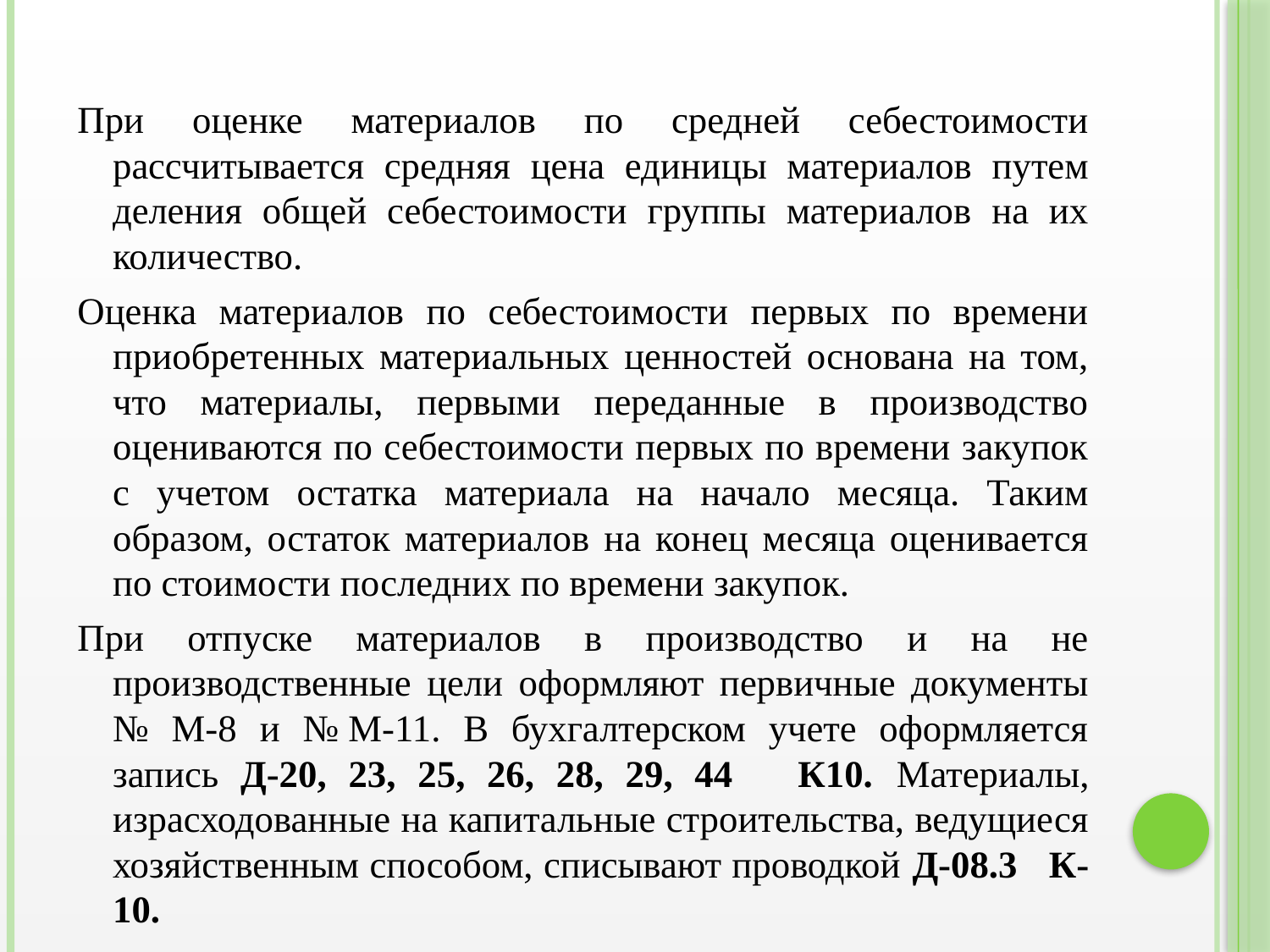

При оценке материалов по средней себестоимости рассчитывается средняя цена единицы материалов путем деления общей себестоимости группы материалов на их количество.
Оценка материалов по себестоимости первых по времени приобретенных материальных ценностей основана на том, что материалы, первыми переданные в производство оцениваются по себестоимости первых по времени закупок с учетом остатка материала на начало месяца. Таким образом, остаток материалов на конец месяца оценивается по стоимости последних по времени закупок.
При отпуске материалов в производство и на не производственные цели оформляют первичные документы № М-8 и № М-11. В бухгалтерском учете оформляется запись Д-20, 23, 25, 26, 28, 29, 44   К10. Материалы, израсходованные на капитальные строительства, ведущиеся хозяйственным способом, списывают проводкой Д-08.3   К-10.